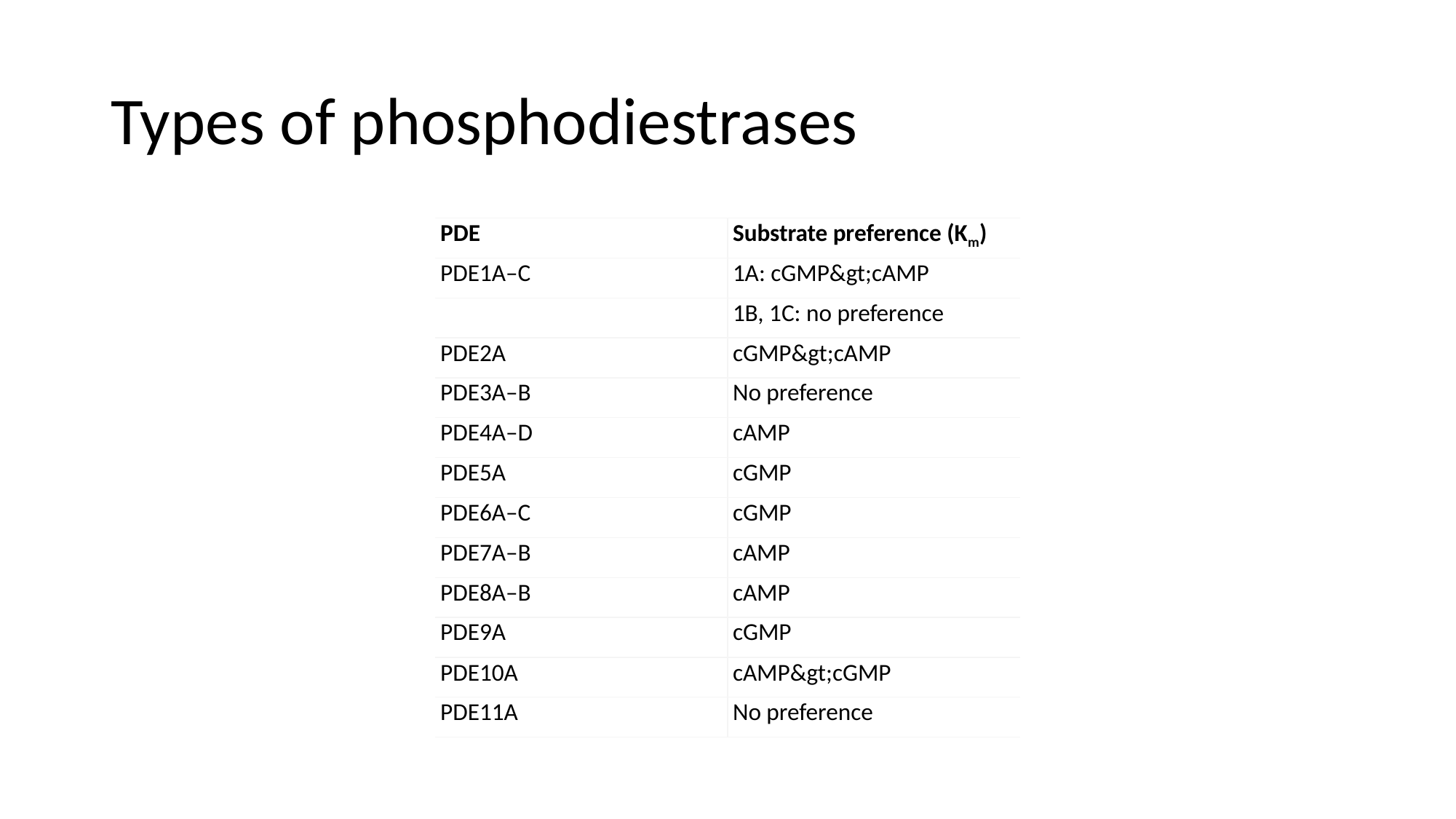

# Types of phosphodiestrases
| PDE | Substrate preference (Km) |
| --- | --- |
| PDE1A–C | 1A: cGMP&gt;cAMP |
|  | 1B, 1C: no preference |
| PDE2A | cGMP&gt;cAMP |
| PDE3A–B | No preference |
| PDE4A–D | cAMP |
| PDE5A | cGMP |
| PDE6A–C | cGMP |
| PDE7A–B | cAMP |
| PDE8A–B | cAMP |
| PDE9A | cGMP |
| PDE10A | cAMP&gt;cGMP |
| PDE11A | No preference |